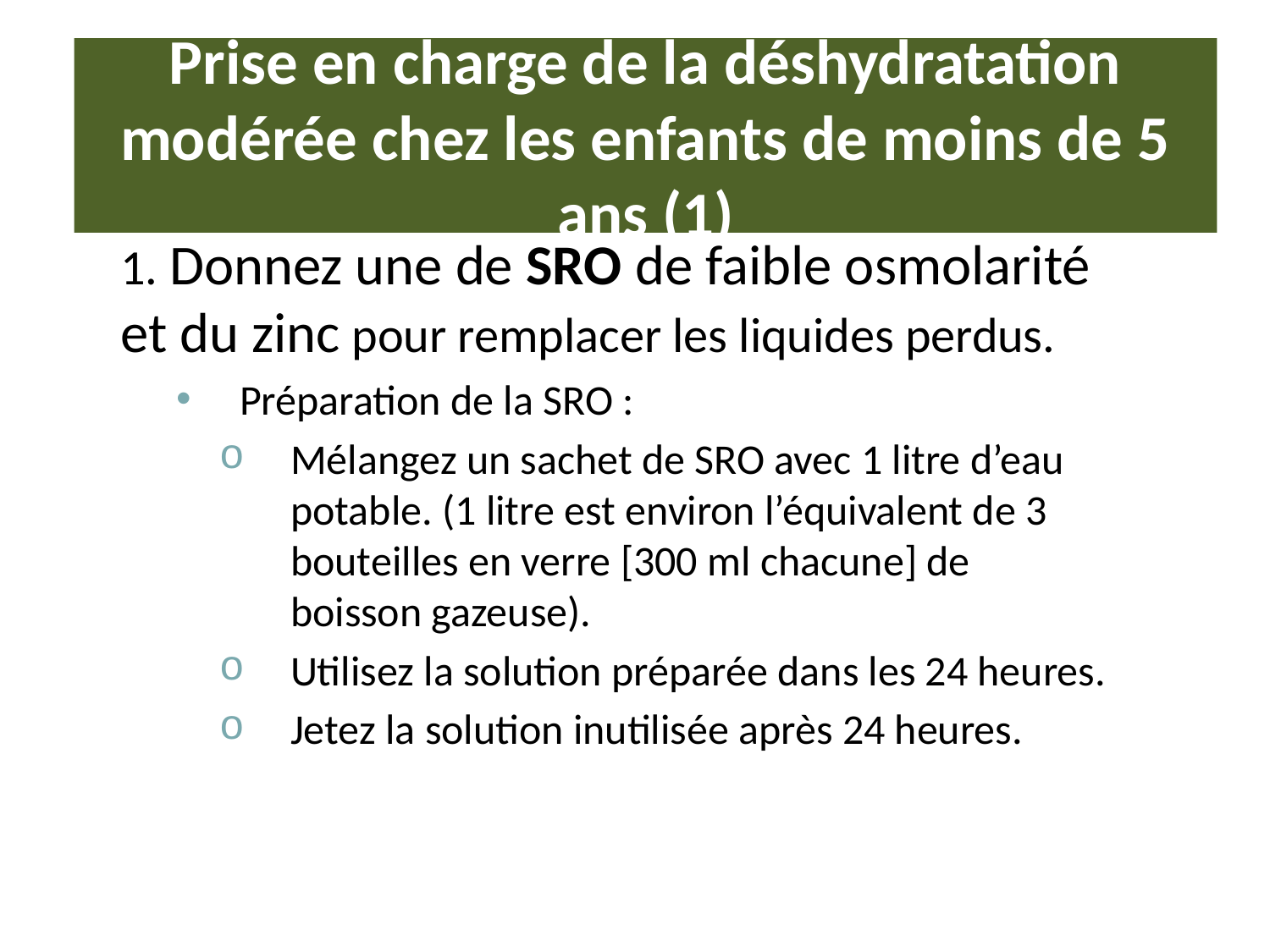

# Prise en charge de la déshydratation modérée chez les enfants de moins de 5 ans (1)
1. Donnez une de SRO de faible osmolarité et du zinc pour remplacer les liquides perdus.
Préparation de la SRO :
Mélangez un sachet de SRO avec 1 litre d’eau potable. (1 litre est environ l’équivalent de 3 bouteilles en verre [300 ml chacune] de boisson gazeuse).
Utilisez la solution préparée dans les 24 heures.
Jetez la solution inutilisée après 24 heures.